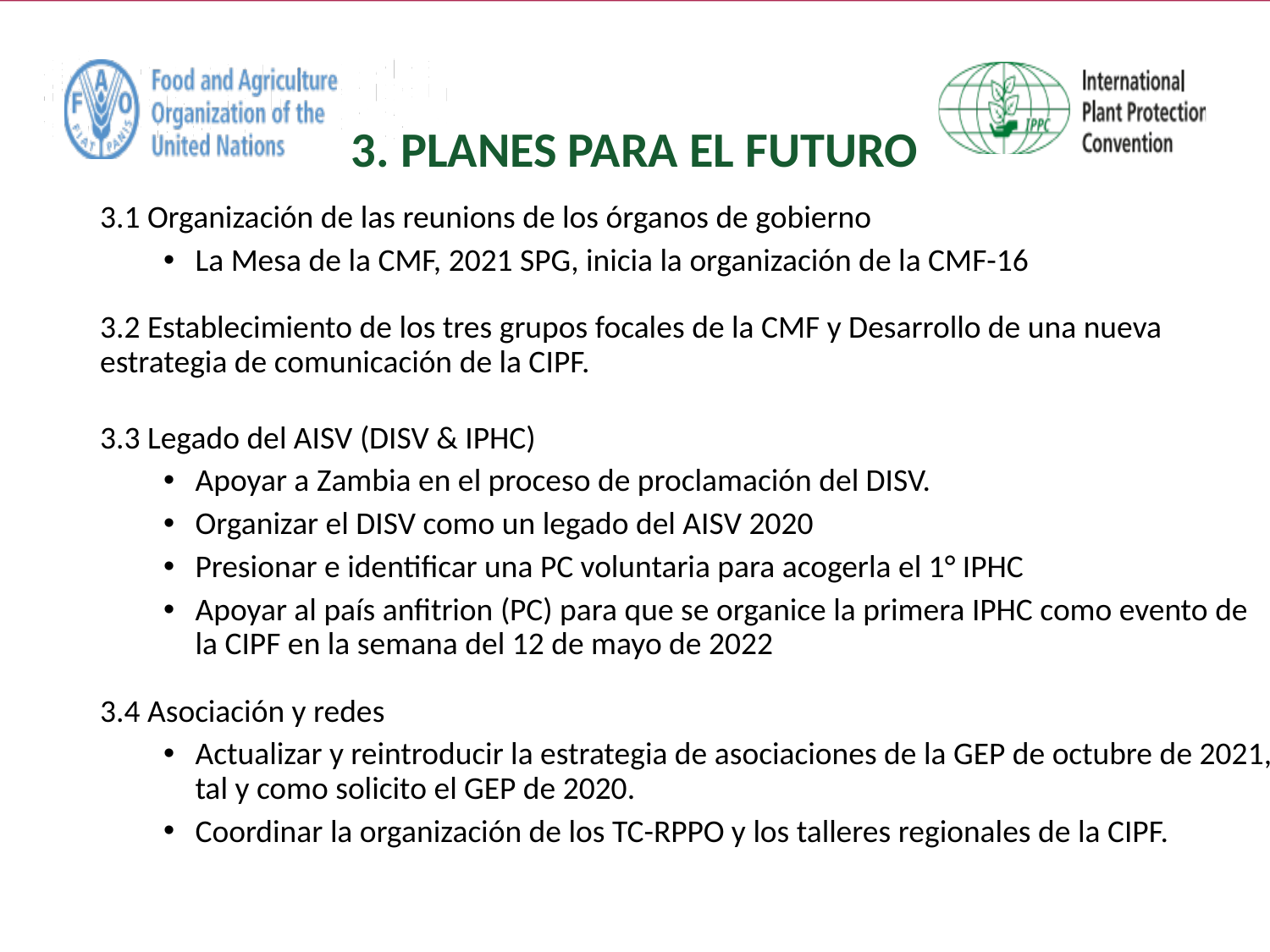

3. PLANES PARA EL FUTURO
3.1 Organización de las reunions de los órganos de gobierno
La Mesa de la CMF, 2021 SPG, inicia la organización de la CMF-16

3.2 Establecimiento de los tres grupos focales de la CMF y Desarrollo de una nueva estrategia de comunicación de la CIPF.

3.3 Legado del AISV (DISV & IPHC)
Apoyar a Zambia en el proceso de proclamación del DISV.
Organizar el DISV como un legado del AISV 2020
Presionar e identificar una PC voluntaria para acogerla el 1° IPHC
Apoyar al país anfitrion (PC) para que se organice la primera IPHC como evento de la CIPF en la semana del 12 de mayo de 2022

3.4 Asociación y redes
Actualizar y reintroducir la estrategia de asociaciones de la GEP de octubre de 2021, tal y como solicito el GEP de 2020.
Coordinar la organización de los TC-RPPO y los talleres regionales de la CIPF.